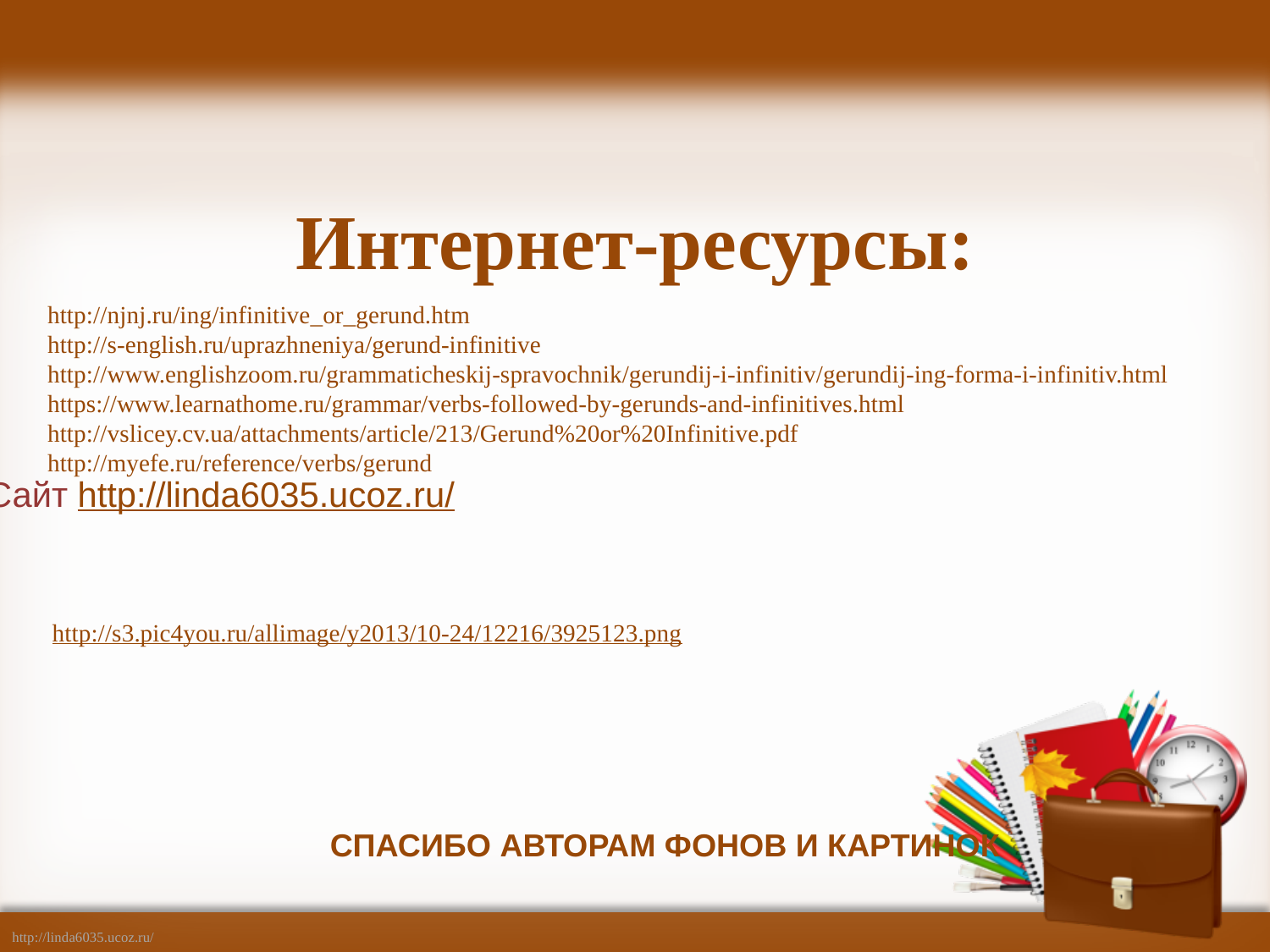

Интернет-ресурсы:

http://s3.pic4you.ru/allimage/y2013/10-24/12216/3925123.png

Сайт http://linda6035.ucoz.ru/
СПАСИБО АВТОРАМ ФОНОВ И КАРТИНОК
http://njnj.ru/ing/infinitive_or_gerund.htm
http://s-english.ru/uprazhneniya/gerund-infinitive
http://www.englishzoom.ru/grammaticheskij-spravochnik/gerundij-i-infinitiv/gerundij-ing-forma-i-infinitiv.html
https://www.learnathome.ru/grammar/verbs-followed-by-gerunds-and-infinitives.html
http://vslicey.cv.ua/attachments/article/213/Gerund%20or%20Infinitive.pdf
http://myefe.ru/reference/verbs/gerund